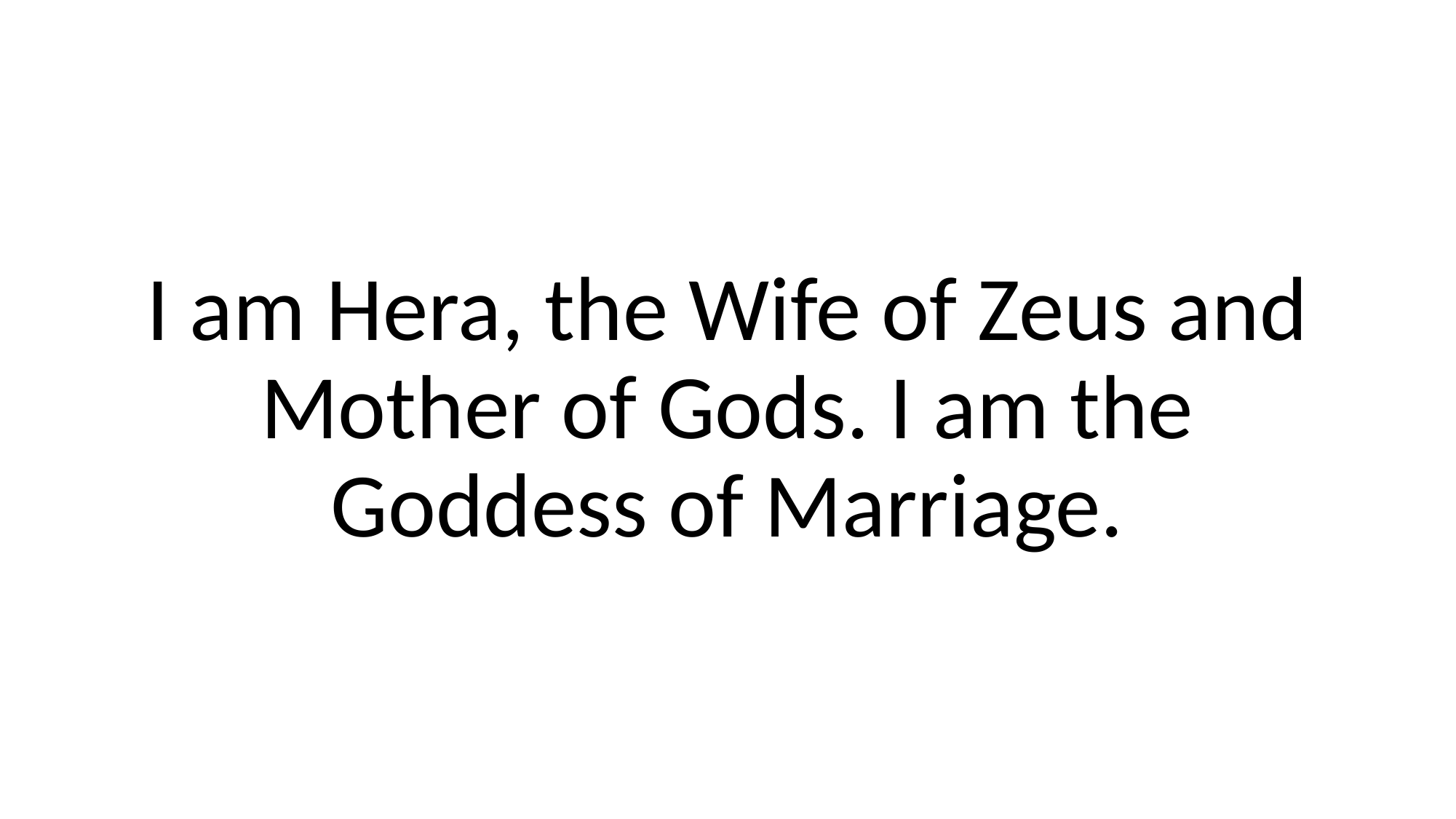

# I am Hera, the Wife of Zeus and Mother of Gods. I am the Goddess of Marriage.